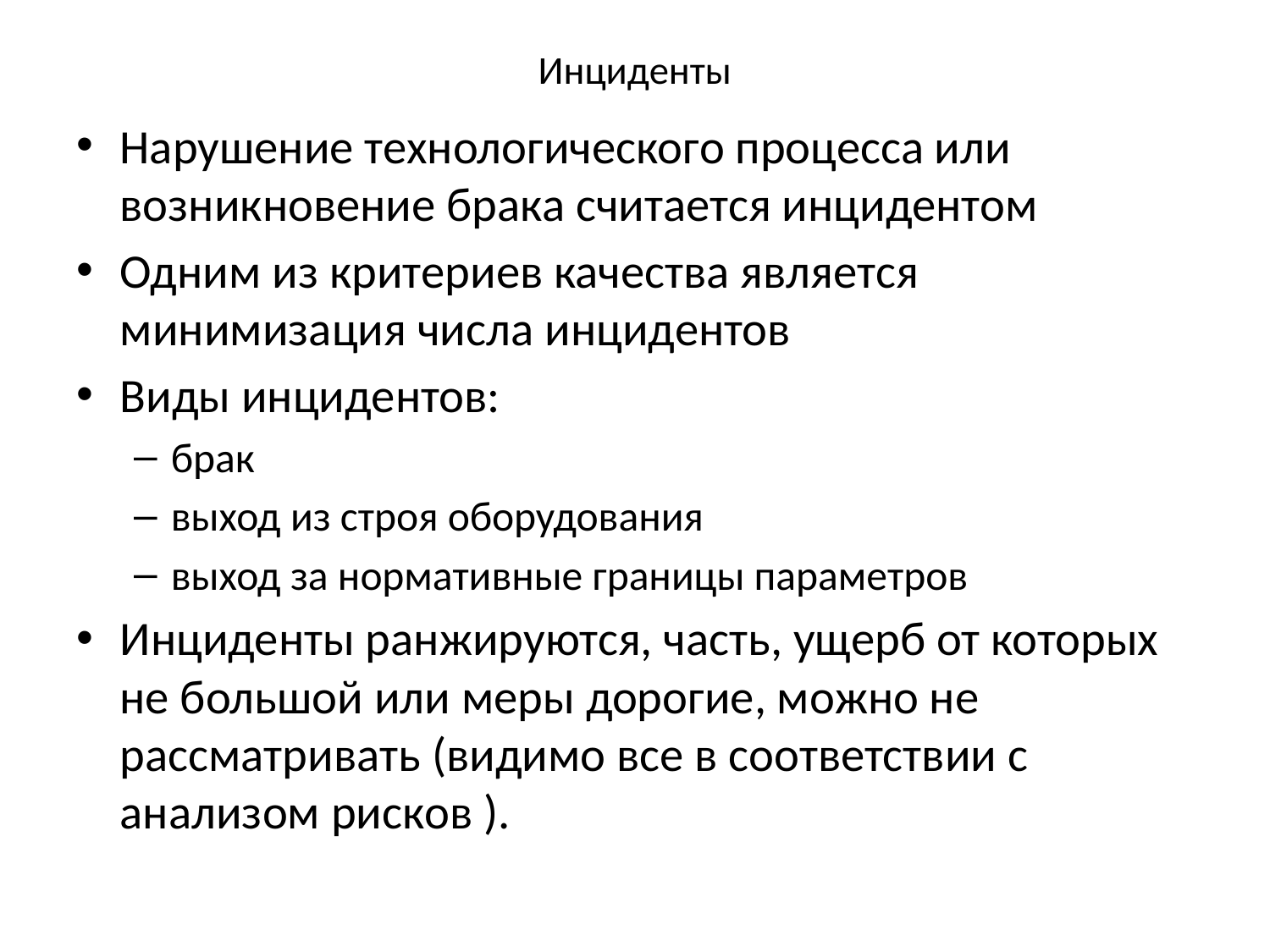

# Инциденты
Нарушение технологического процесса или возникновение брака считается инцидентом
Одним из критериев качества является минимизация числа инцидентов
Виды инцидентов:
брак
выход из строя оборудования
выход за нормативные границы параметров
Инциденты ранжируются, часть, ущерб от которых не большой или меры дорогие, можно не рассматривать (видимо все в соответствии с анализом рисков ).